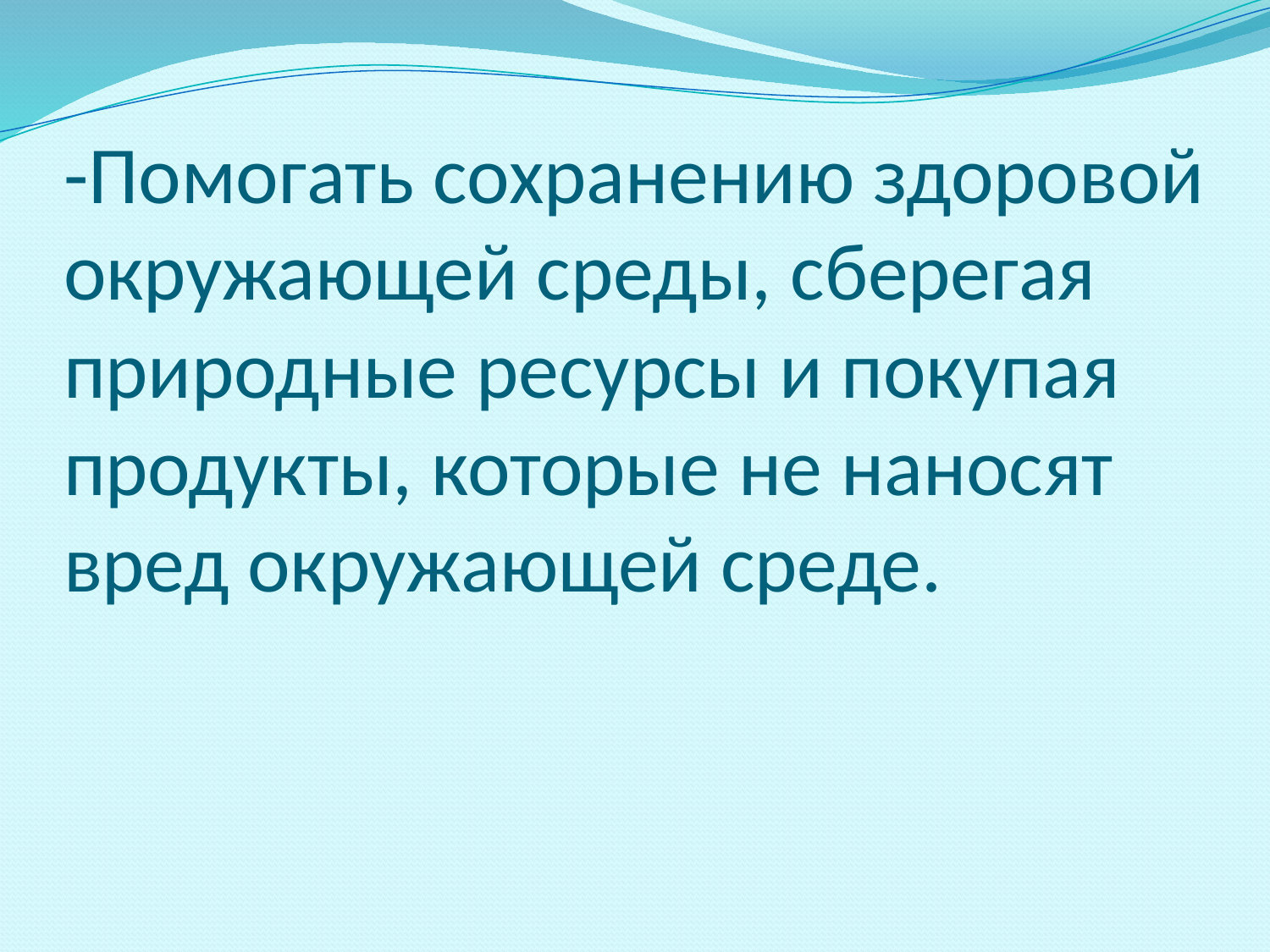

# -Помогать сохранению здоровой окружающей среды, сберегая природные ресурсы и покупая продукты, которые не наносят вред окружающей среде.